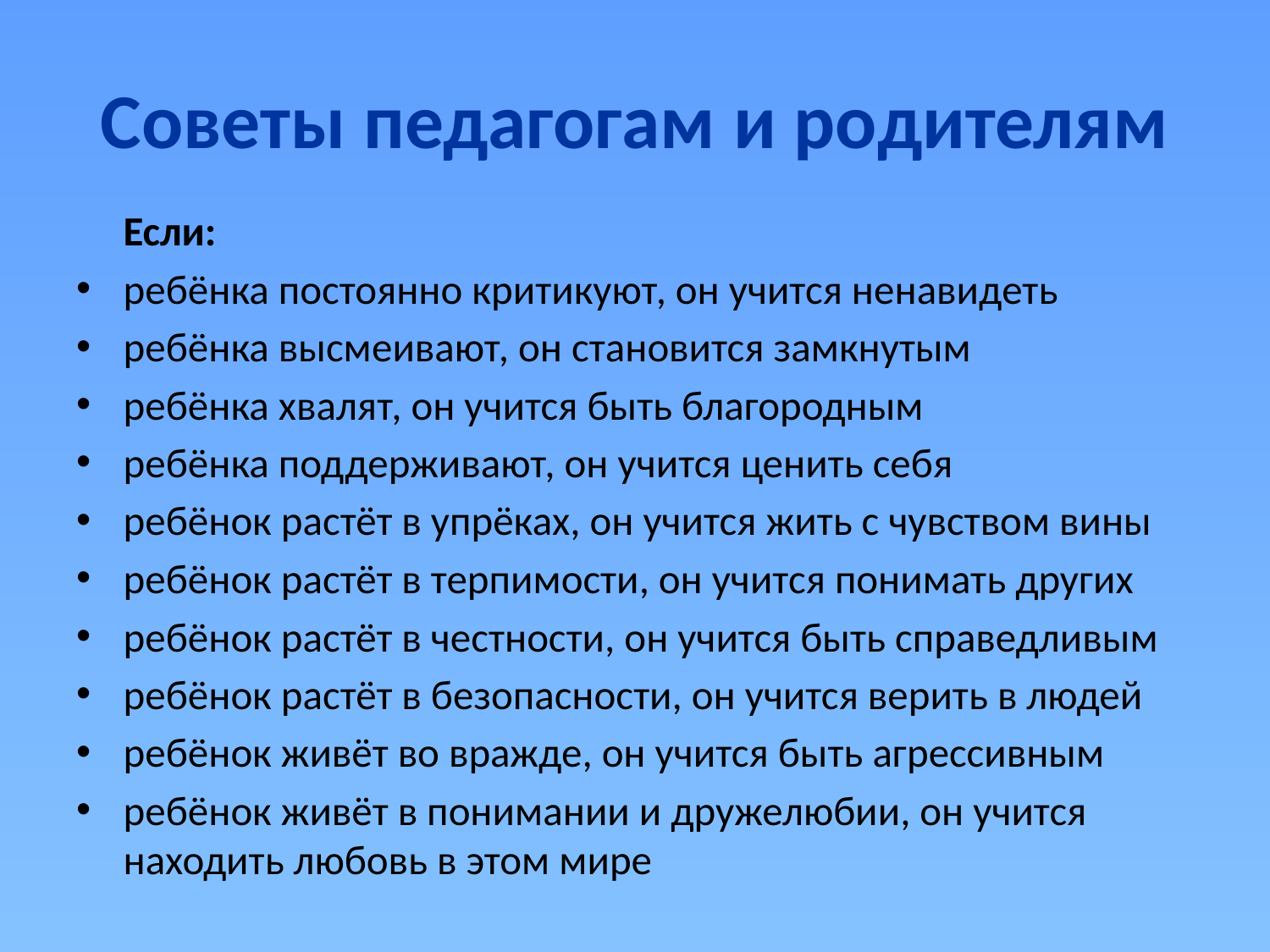

# Советы педагогам и родителям
	Если:
ребёнка постоянно критикуют, он учится ненавидеть
ребёнка высмеивают, он становится замкнутым
ребёнка хвалят, он учится быть благородным
ребёнка поддерживают, он учится ценить себя
ребёнок растёт в упрёках, он учится жить с чувством вины
ребёнок растёт в терпимости, он учится понимать других
ребёнок растёт в честности, он учится быть справедливым
ребёнок растёт в безопасности, он учится верить в людей
ребёнок живёт во вражде, он учится быть агрессивным
ребёнок живёт в понимании и дружелюбии, он учится находить любовь в этом мире